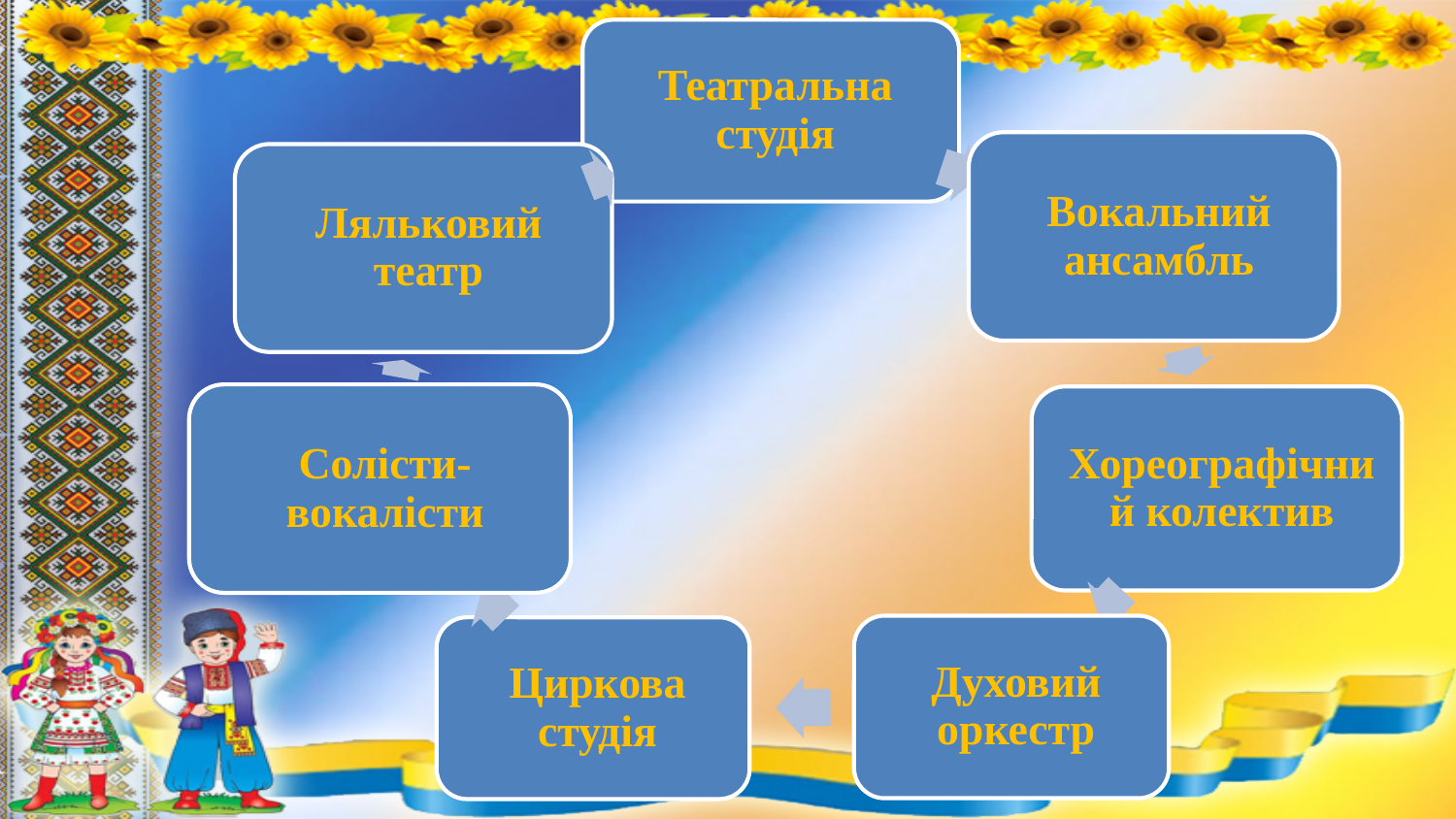

Театральна студія

Вокальний ансамбль

Хореографічний колектив

Духовий оркестр

Циркова студія

Солісти-вокалісти

Ляльковий театр